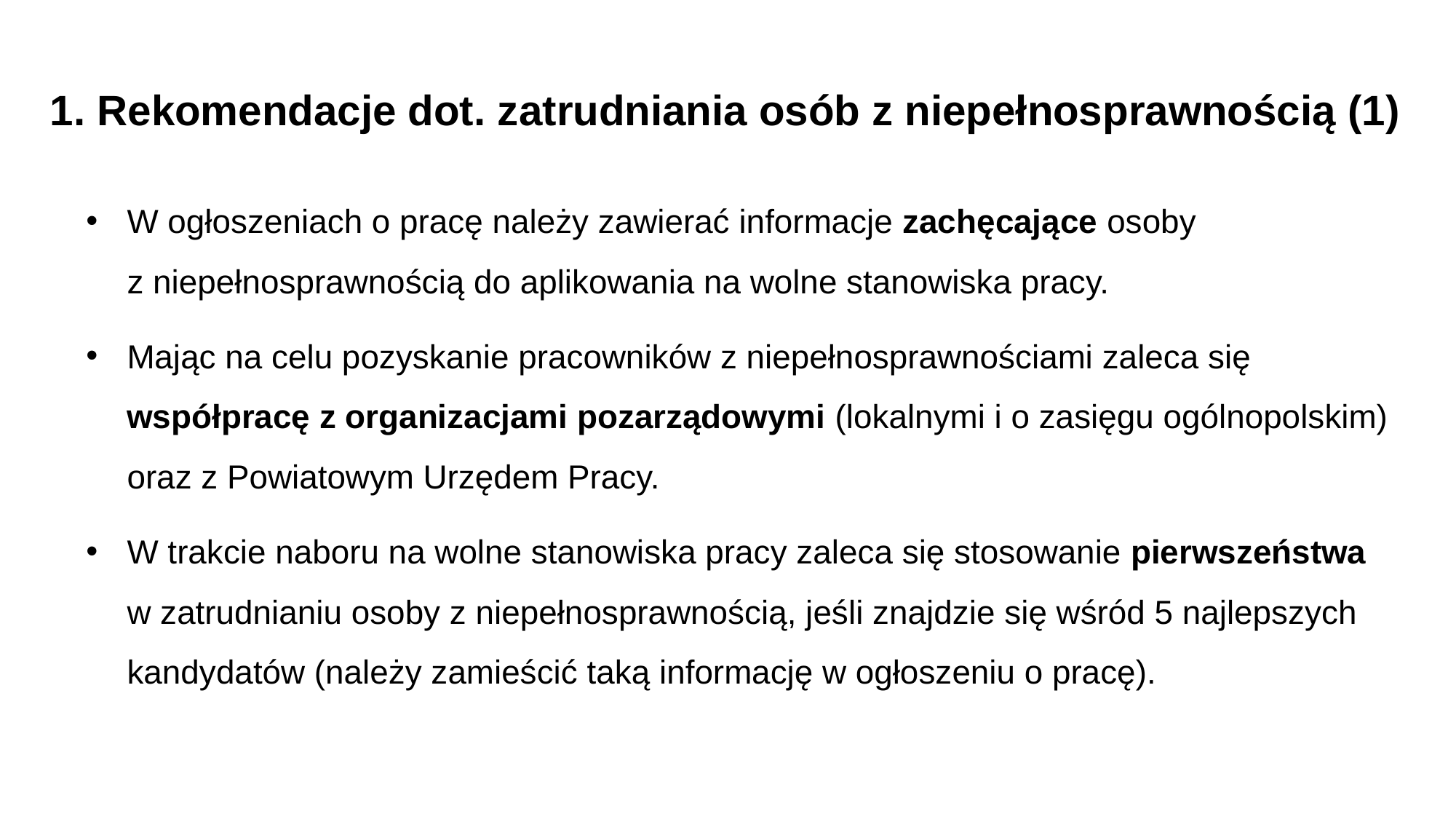

1. Rekomendacje dot. zatrudniania osób z niepełnosprawnością (1)
W ogłoszeniach o pracę należy zawierać informacje zachęcające osoby
z niepełnosprawnością do aplikowania na wolne stanowiska pracy.
Mając na celu pozyskanie pracowników z niepełnosprawnościami zaleca się współpracę z organizacjami pozarządowymi (lokalnymi i o zasięgu ogólnopolskim) oraz z Powiatowym Urzędem Pracy.
W trakcie naboru na wolne stanowiska pracy zaleca się stosowanie pierwszeństwa
w zatrudnianiu osoby z niepełnosprawnością, jeśli znajdzie się wśród 5 najlepszych kandydatów (należy zamieścić taką informację w ogłoszeniu o pracę).